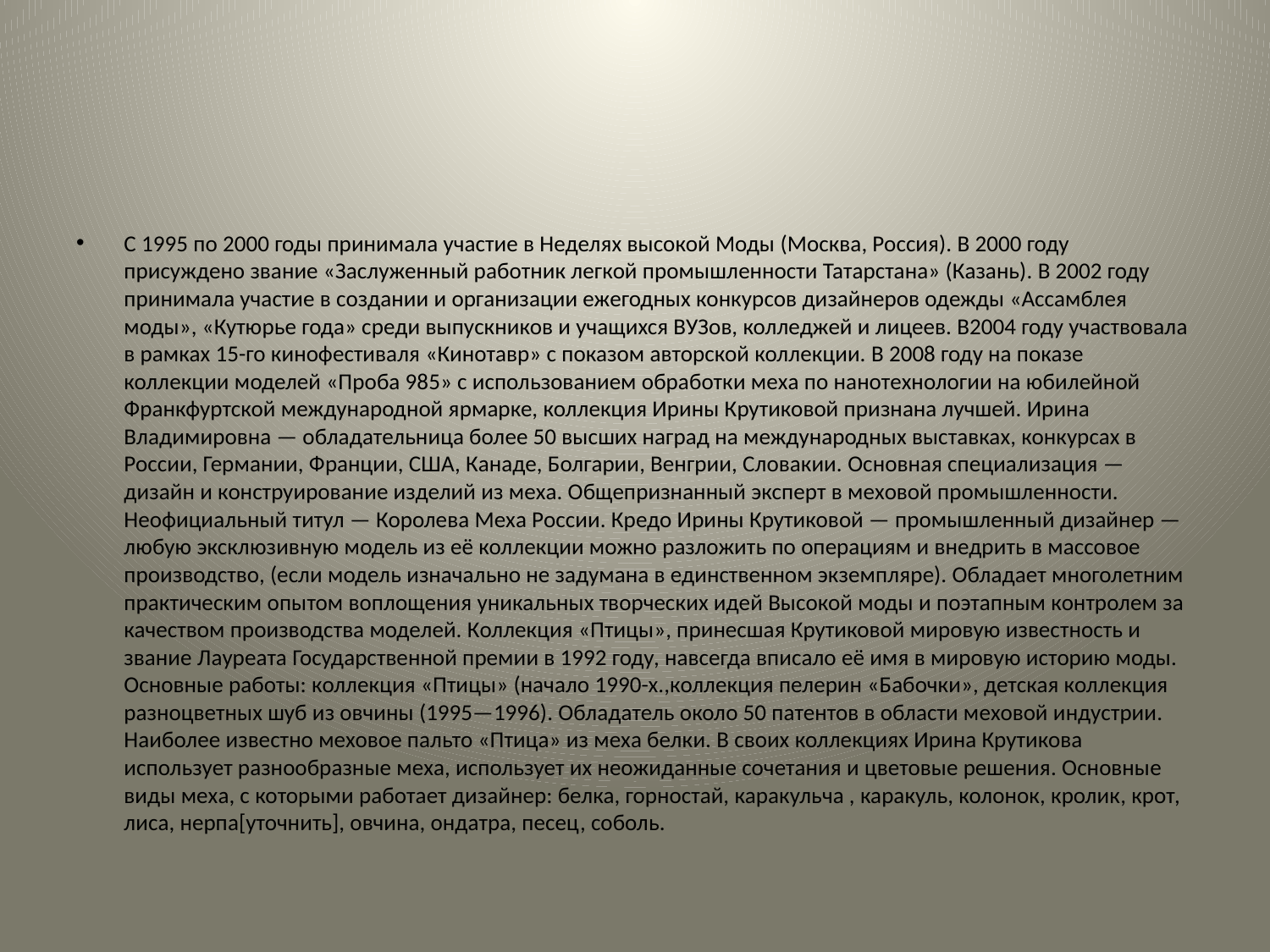

#
С 1995 по 2000 годы принимала участие в Неделях высокой Моды (Москва, Россия). В 2000 году присуждено звание «Заслуженный работник легкой промышленности Татарстана» (Казань). В 2002 году принимала участие в создании и организации ежегодных конкурсов дизайнеров одежды «Ассамблея моды», «Кутюрье года» среди выпускников и учащихся ВУЗов, колледжей и лицеев. В2004 году участвовала в рамках 15-го кинофестиваля «Кинотавр» с показом авторской коллекции. В 2008 году на показе коллекции моделей «Проба 985» с использованием обработки меха по нанотехнологии на юбилейной Франкфуртской международной ярмарке, коллекция Ирины Крутиковой признана лучшей. Ирина Владимировна — обладательница более 50 высших наград на международных выставках, конкурсах в России, Германии, Франции, США, Канаде, Болгарии, Венгрии, Словакии. Основная специализация — дизайн и конструирование изделий из меха. Общепризнанный эксперт в меховой промышленности. Неофициальный титул — Королева Меха России. Кредо Ирины Крутиковой — промышленный дизайнер — любую эксклюзивную модель из её коллекции можно разложить по операциям и внедрить в массовое производство, (если модель изначально не задумана в единственном экземпляре). Обладает многолетним практическим опытом воплощения уникальных творческих идей Высокой моды и поэтапным контролем за качеством производства моделей. Коллекция «Птицы», принесшая Крутиковой мировую известность и звание Лауреата Государственной премии в 1992 году, навсегда вписало её имя в мировую историю моды. Основные работы: коллекция «Птицы» (начало 1990-х.,коллекция пелерин «Бабочки», детская коллекция разноцветных шуб из овчины (1995—1996). Обладатель около 50 патентов в области меховой индустрии. Наиболее известно меховое пальто «Птица» из меха белки. В своих коллекциях Ирина Крутикова использует разнообразные меха, использует их неожиданные сочетания и цветовые решения. Основные виды меха, с которыми работает дизайнер: белка, горностай, каракульча , каракуль, колонок, кролик, крот, лиса, нерпа[уточнить], овчина, ондатра, песец, соболь.